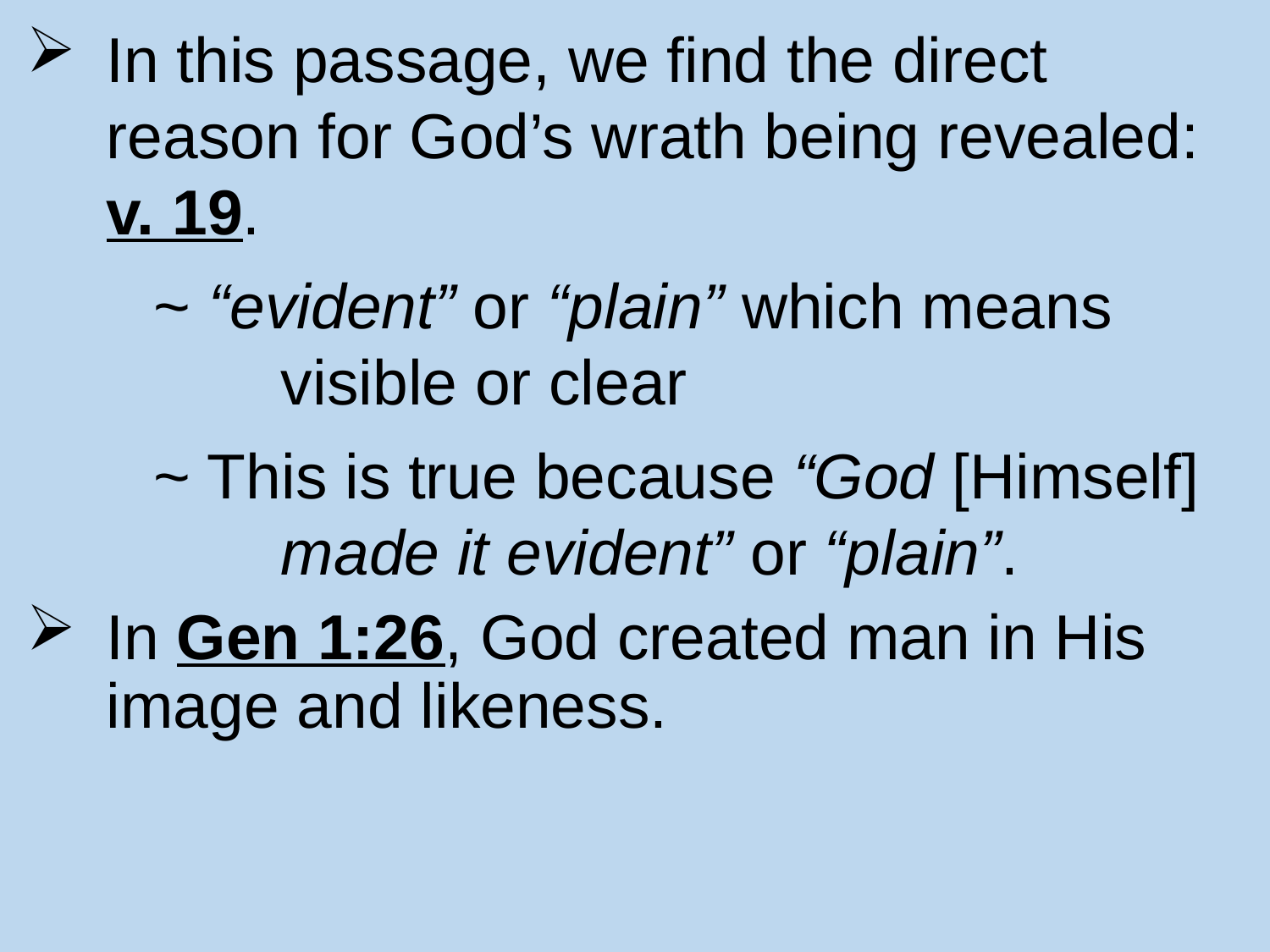

In this passage, we find the direct reason for God’s wrath being revealed: v. 19.
	~ “evident” or “plain” which means 			visible or clear
	~ This is true because “God [Himself] 		made it evident” or “plain”.
In Gen 1:26, God created man in His image and likeness.